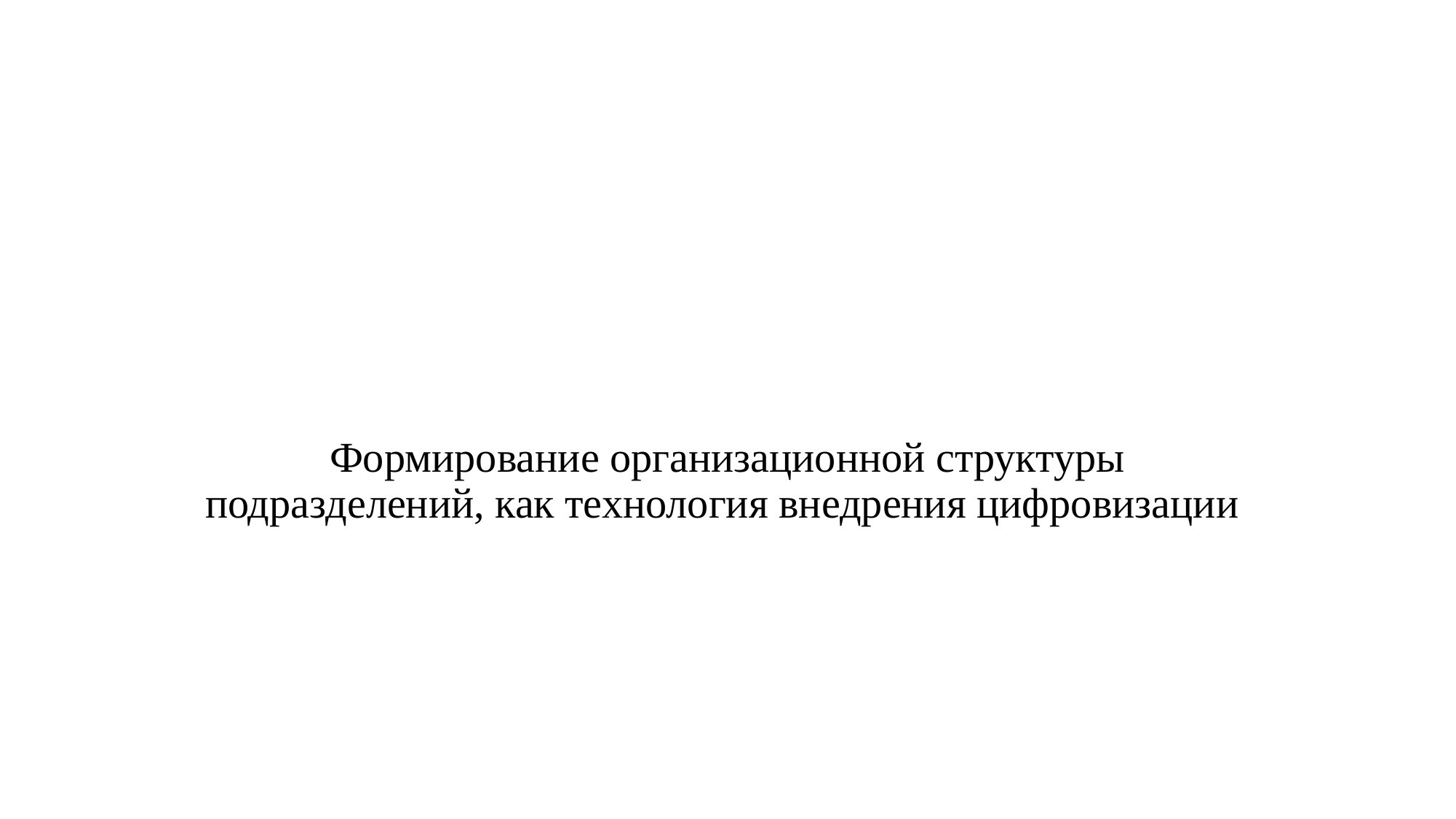

#
Формирование организационной структуры подразделений, как технология внедрения цифровизации